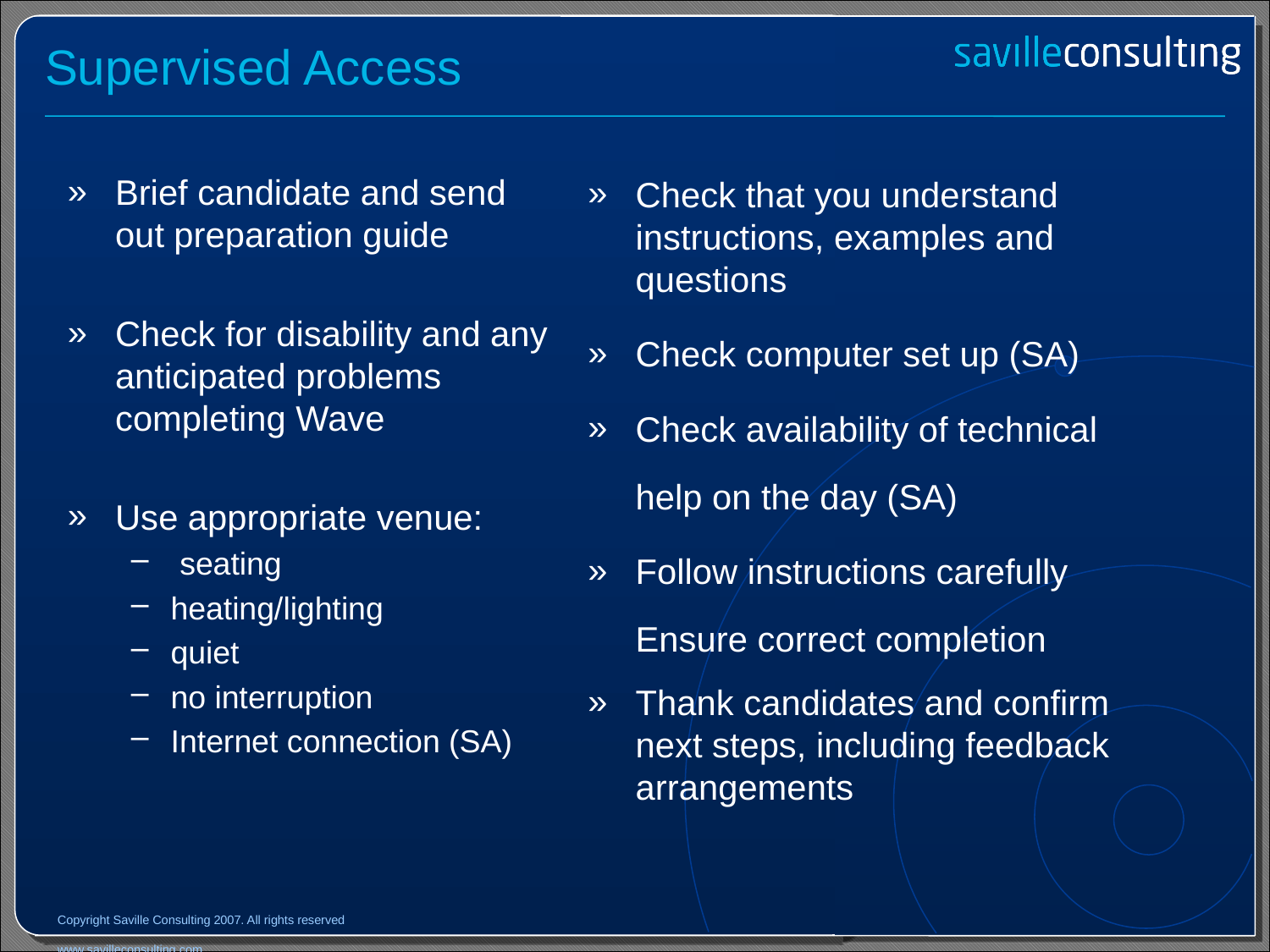

# Supervised Access
Brief candidate and send out preparation guide

Check for disability and any anticipated problems completing Wave

Use appropriate venue:
 seating
heating/lighting
quiet
no interruption
Internet connection (SA)

Check that you understand instructions, examples and questions
Check computer set up (SA)
Check availability of technical help on the day (SA)
Follow instructions carefully Ensure correct completion
Thank candidates and confirm next steps, including feedback arrangements